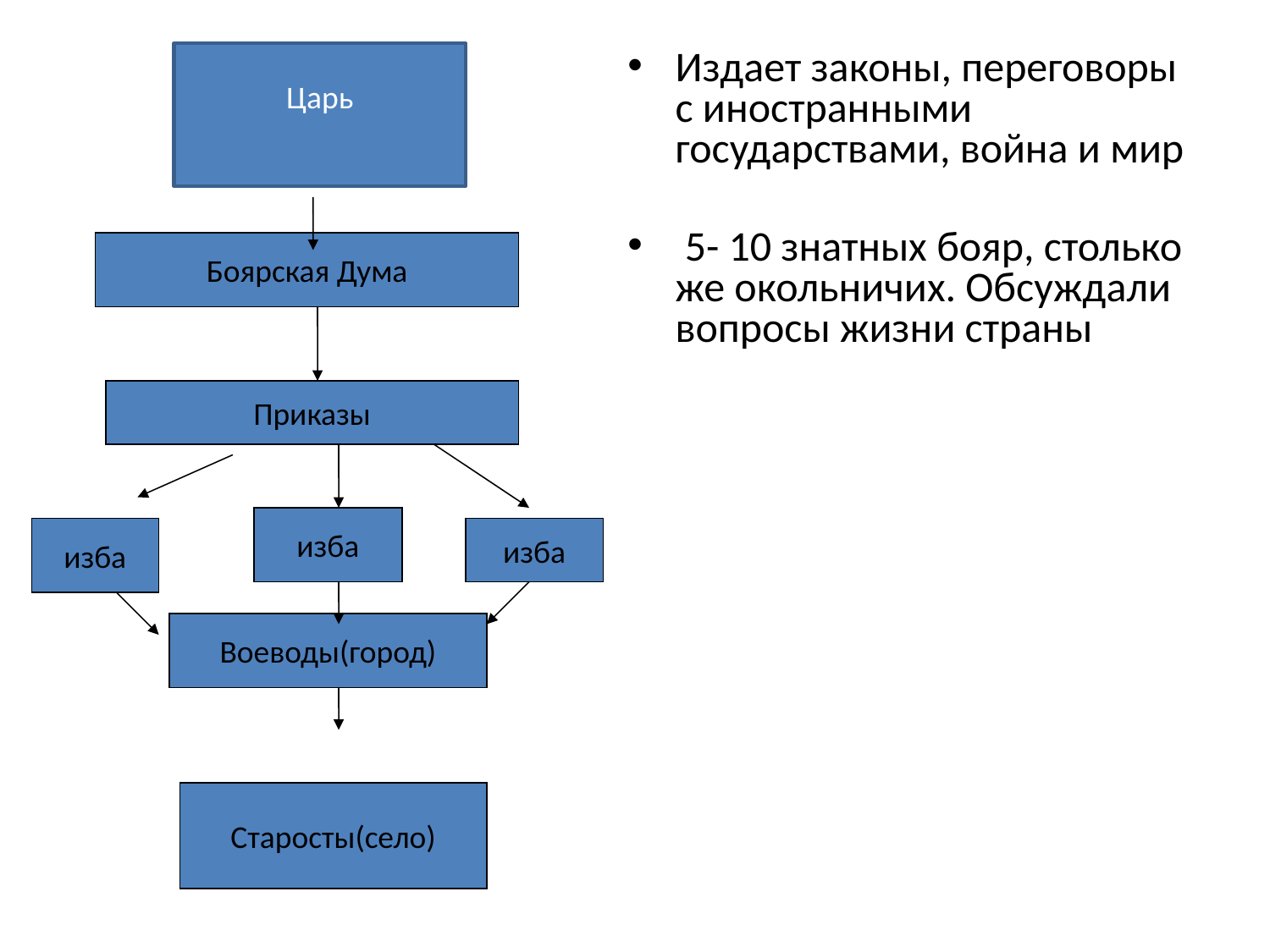

Царь

Издает законы, переговоры с иностранными государствами, война и мир

 5- 10 знатных бояр, столько же окольничих. Обсуждали вопросы жизни страны

Боярская Дума

Приказы

изба
изба
изба

Воеводы(город)

Старосты(село)